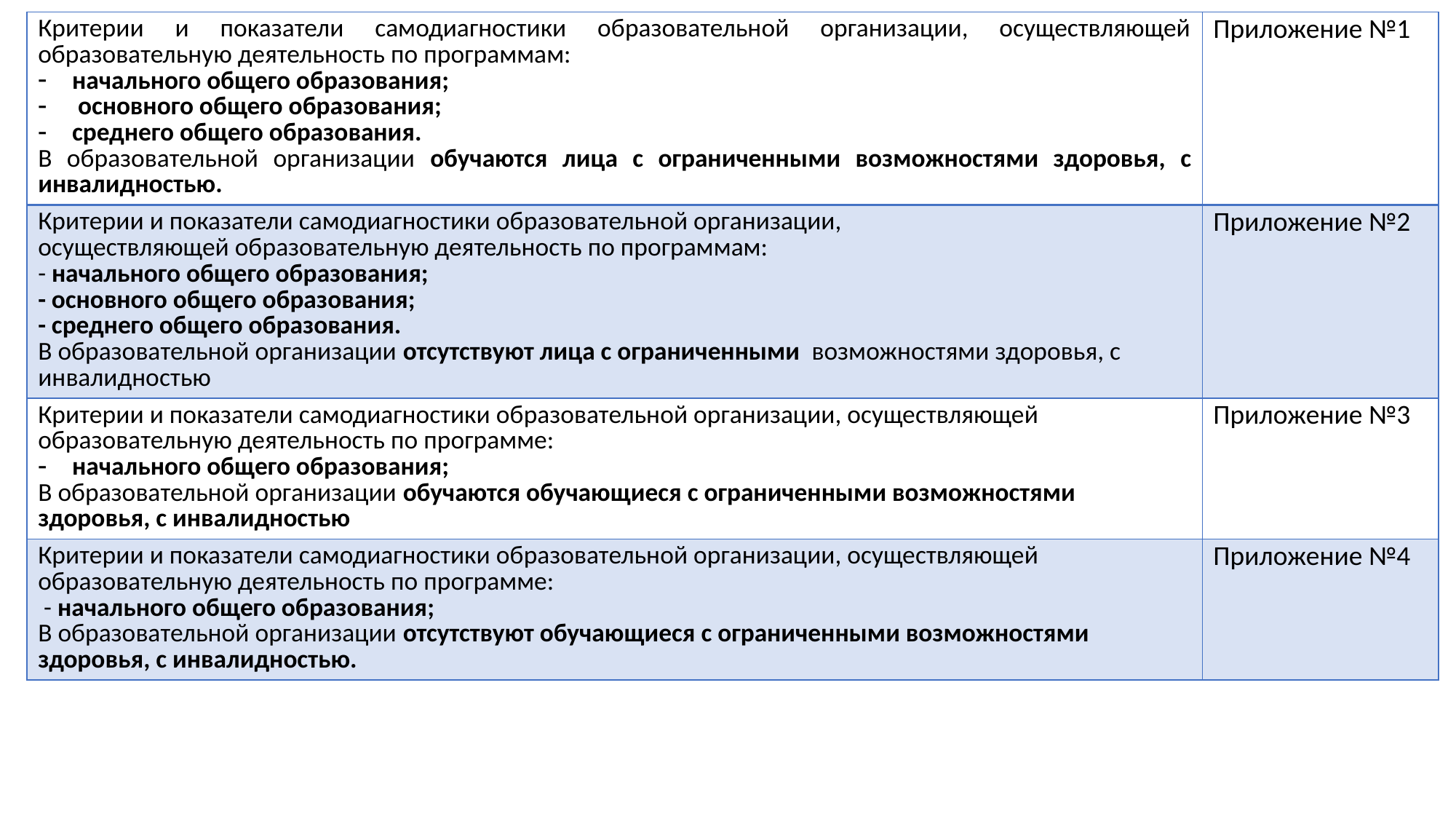

| Критерии и показатели самодиагностики образовательной организации, осуществляющей образовательную деятельность по программам: начального общего образования; основного общего образования; среднего общего образования. В образовательной организации обучаются лица с ограниченными возможностями здоровья, с инвалидностью. | Приложение №1 |
| --- | --- |
| Критерии и показатели самодиагностики образовательной организации, осуществляющей образовательную деятельность по программам: - начального общего образования; - основного общего образования; - среднего общего образования. В образовательной организации отсутствуют лица с ограниченными возможностями здоровья, с инвалидностью | Приложение №2 |
| Критерии и показатели самодиагностики образовательной организации, осуществляющей образовательную деятельность по программе: начального общего образования; В образовательной организации обучаются обучающиеся с ограниченными возможностями здоровья, с инвалидностью | Приложение №3 |
| Критерии и показатели самодиагностики образовательной организации, осуществляющей образовательную деятельность по программе: - начального общего образования; В образовательной организации отсутствуют обучающиеся с ограниченными возможностями здоровья, с инвалидностью. | Приложение №4 |